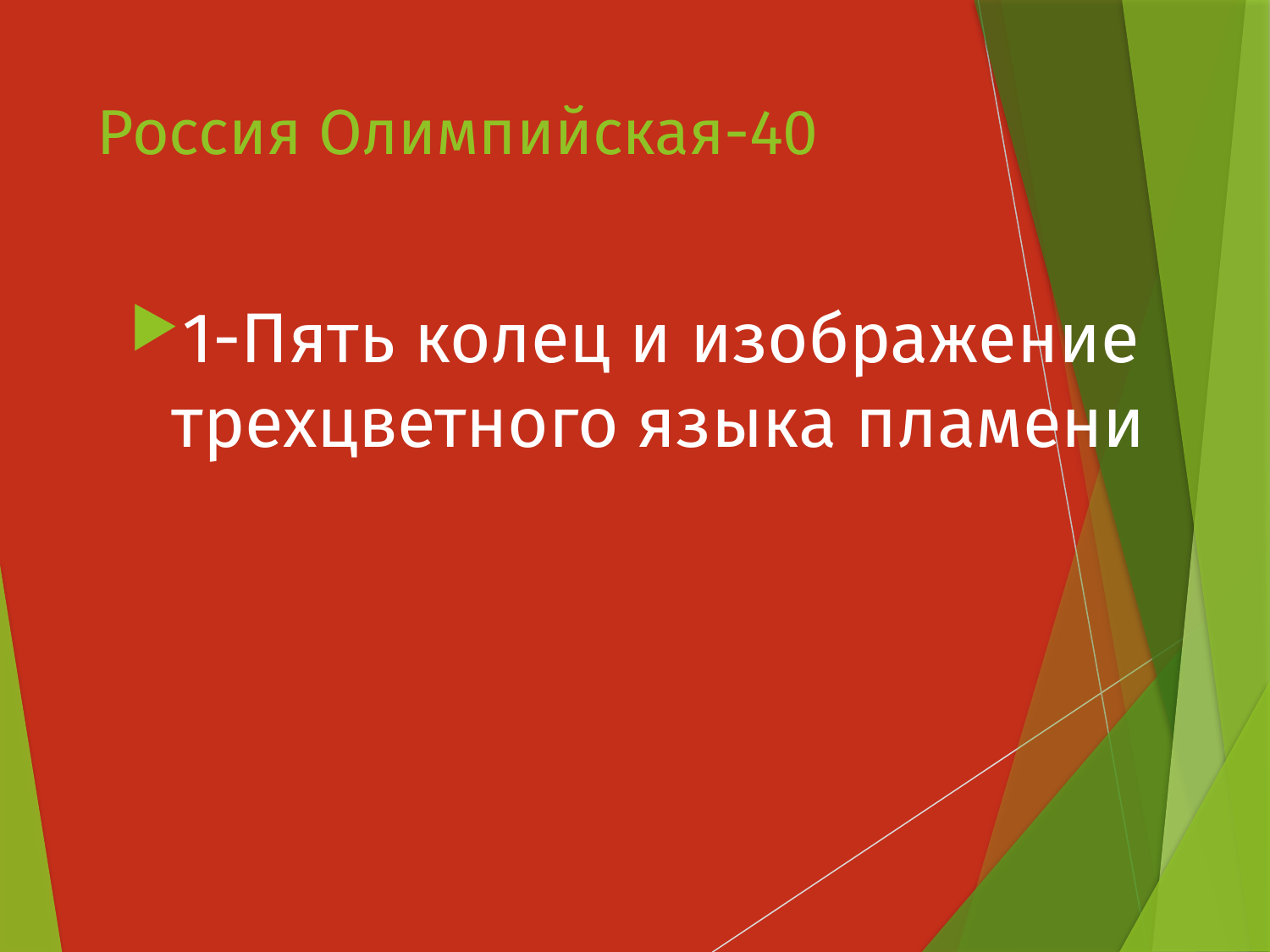

# Россия Олимпийская-40
1-Пять колец и изображение трехцветного языка пламени